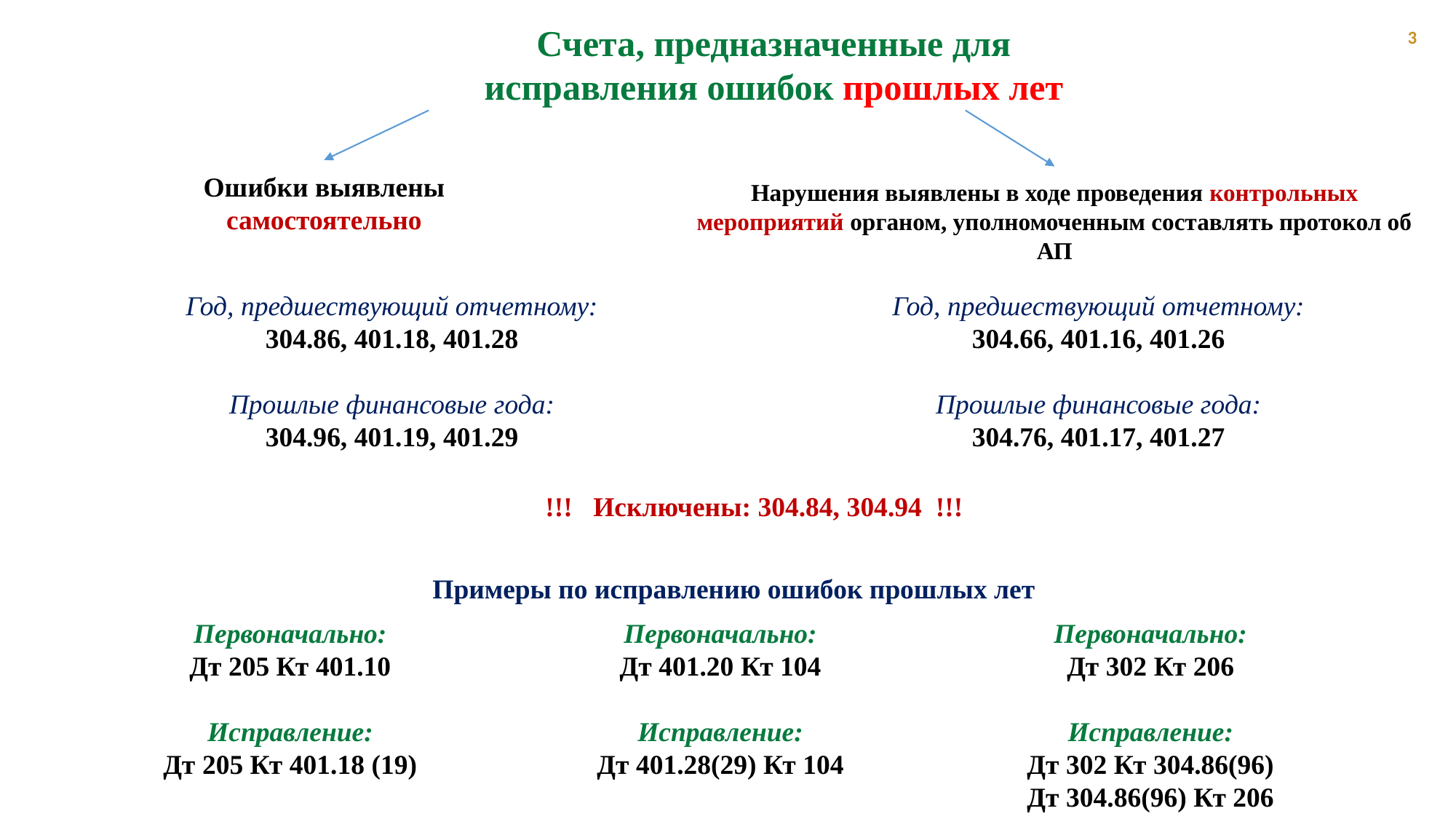

Счета, предназначенные для
исправления ошибок прошлых лет
3
Ошибки выявлены самостоятельно
Нарушения выявлены в ходе проведения контрольных мероприятий органом, уполномоченным составлять протокол об АП
Год, предшествующий отчетному:
304.86, 401.18, 401.28

Прошлые финансовые года:
304.96, 401.19, 401.29
Год, предшествующий отчетному:
304.66, 401.16, 401.26

Прошлые финансовые года:
304.76, 401.17, 401.27
!!!   Исключены: 304.84, 304.94  !!!
Примеры по исправлению ошибок прошлых лет
Первоначально:
Дт 205 Кт 401.10

Исправление:
Дт 205 Кт 401.18 (19)
Первоначально:
Дт 401.20 Кт 104

Исправление:
Дт 401.28(29) Кт 104
Первоначально:
Дт 302 Кт 206

Исправление:
Дт 302 Кт 304.86(96)
Дт 304.86(96) Кт 206